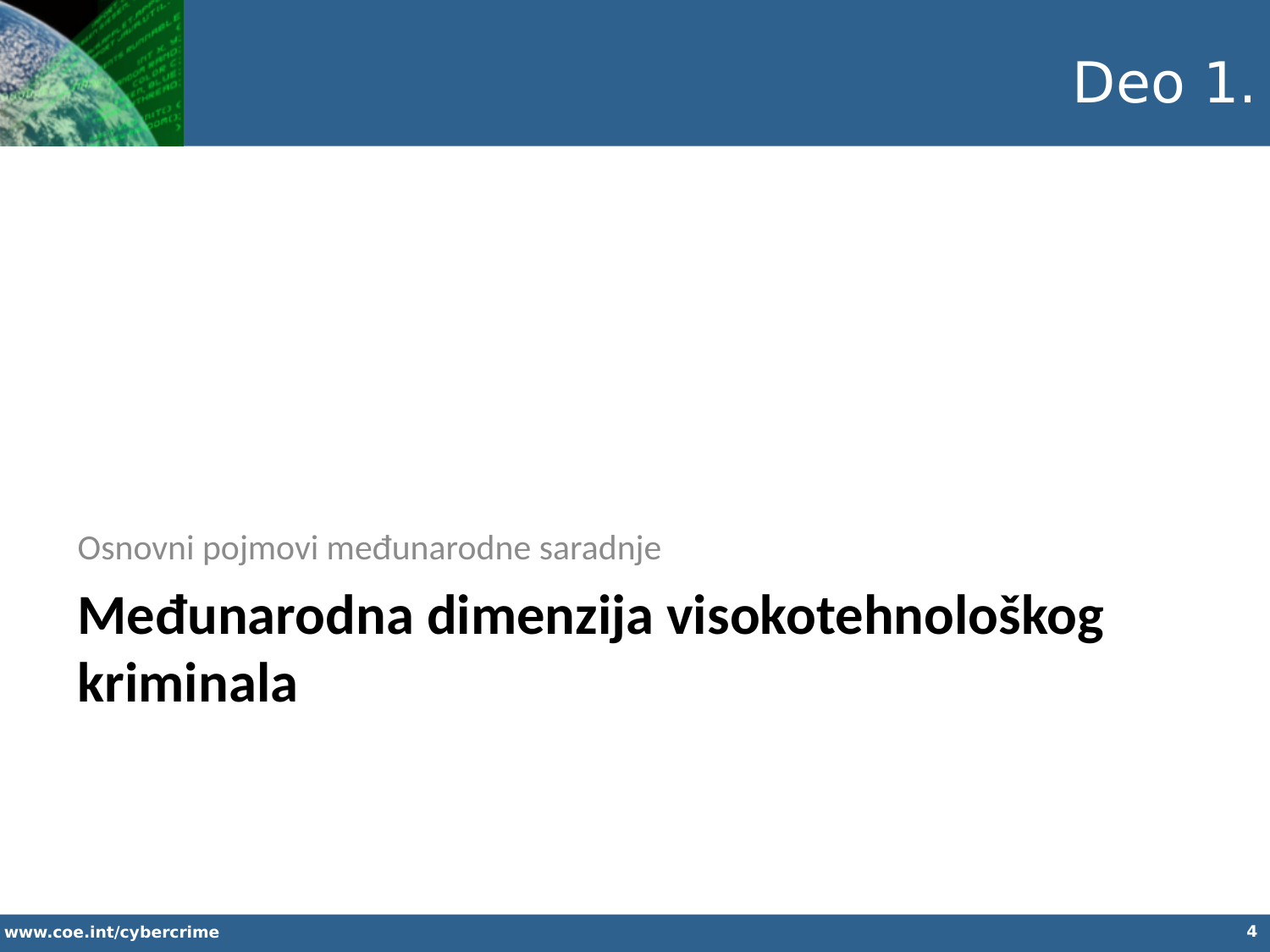

Deo 1.
Osnovni pojmovi međunarodne saradnje
Međunarodna dimenzija visokotehnološkog kriminala
4